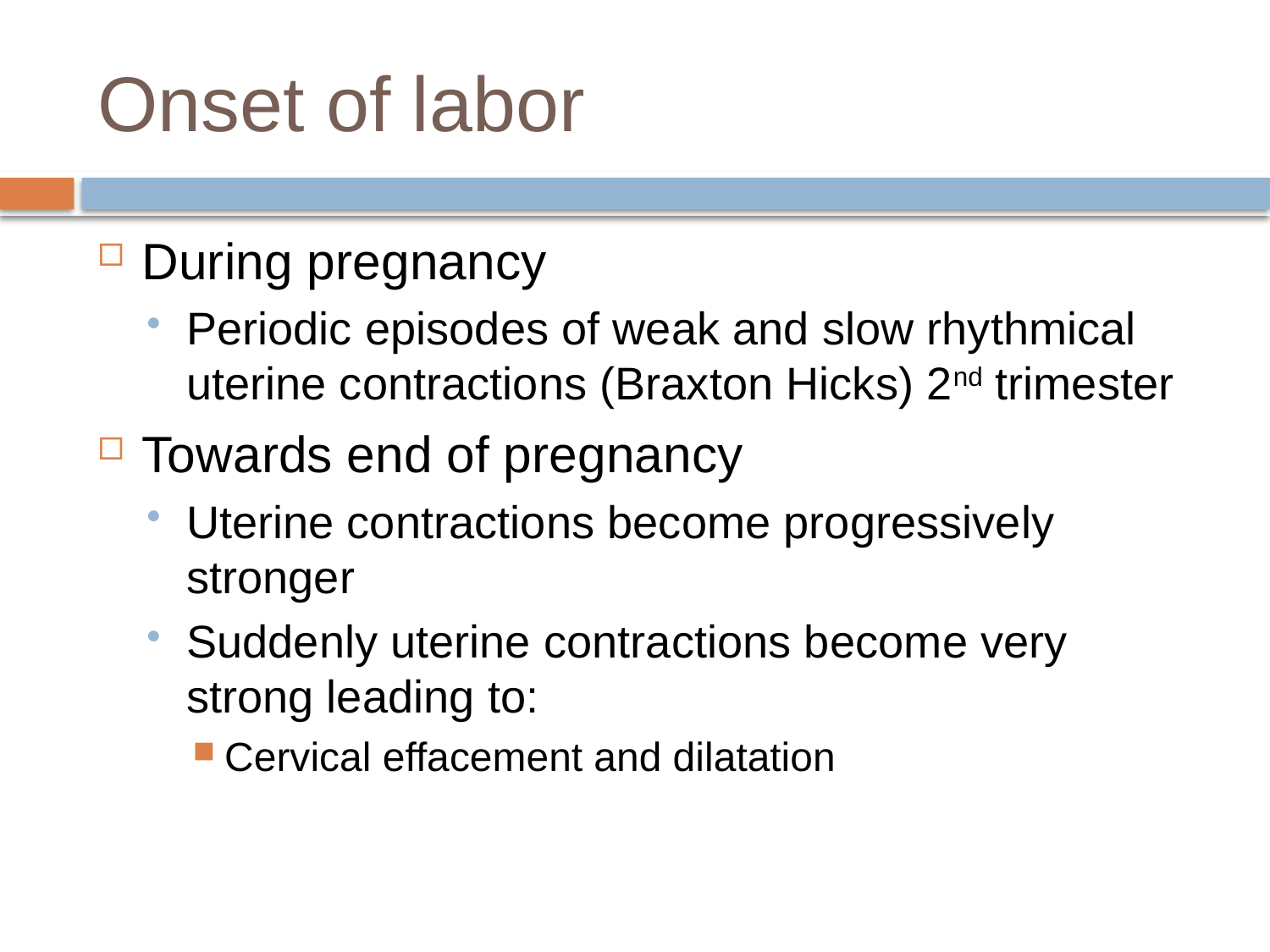

# Onset of labor
During pregnancy
Periodic episodes of weak and slow rhythmical uterine contractions (Braxton Hicks) 2nd trimester
Towards end of pregnancy
Uterine contractions become progressively stronger
Suddenly uterine contractions become very strong leading to:
Cervical effacement and dilatation